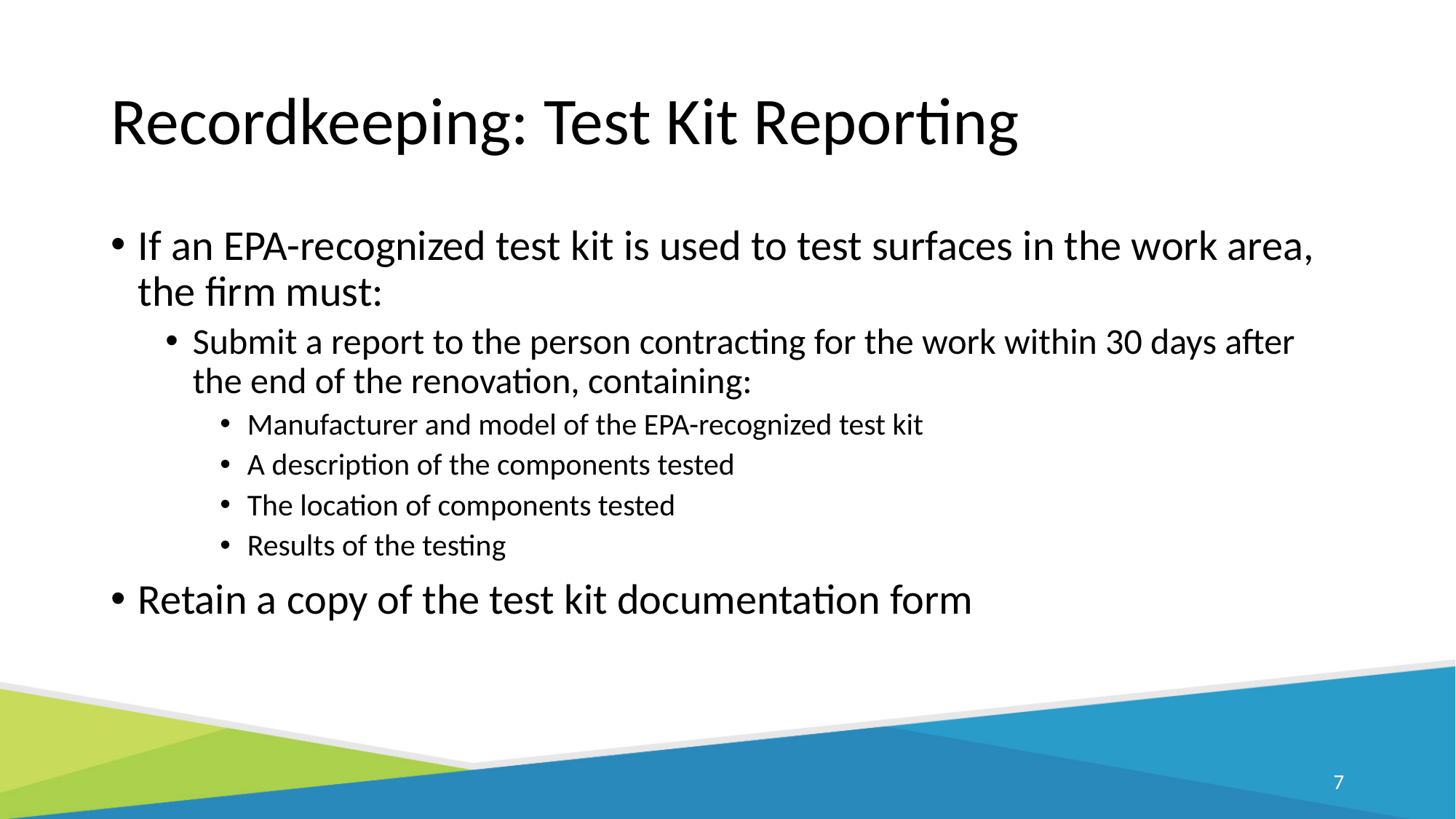

# Recordkeeping: Test Kit Reporting
If an EPA-recognized test kit is used to test surfaces in the work area, the firm must:
Submit a report to the person contracting for the work within 30 days after the end of the renovation, containing:
Manufacturer and model of the EPA-recognized test kit
A description of the components tested
The location of components tested
Results of the testing
Retain a copy of the test kit documentation form

7